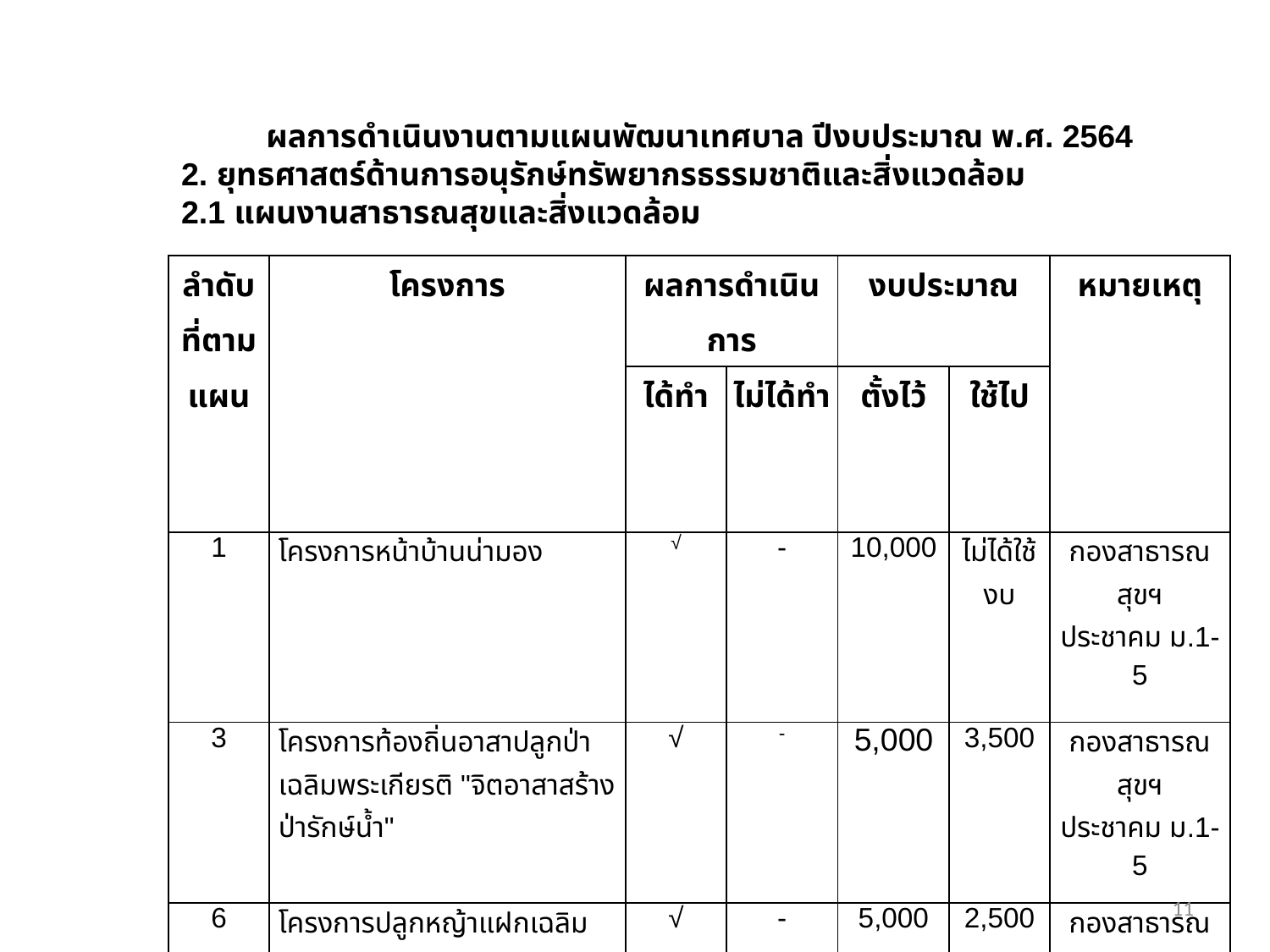

ผลการดำเนินงานตามแผนพัฒนาเทศบาล ปีงบประมาณ พ.ศ. 2564
2. ยุทธศาสตร์ด้านการอนุรักษ์ทรัพยากรธรรมชาติและสิ่งแวดล้อม
2.1 แผนงานสาธารณสุขและสิ่งแวดล้อม
| ลำดับที่ตามแผน | โครงการ | ผลการดำเนินการ |  | งบประมาณ |  | หมายเหตุ |
| --- | --- | --- | --- | --- | --- | --- |
|  |  | ได้ทำ | ไม่ได้ทำ | ตั้งไว้ | ใช้ไป |  |
| 1 | โครงการหน้าบ้านน่ามอง | √ | - | 10,000 | ไม่ได้ใช้งบ | กองสาธารณสุขฯ ประชาคม ม.1-5 |
| 3 | โครงการท้องถิ่นอาสาปลูกป่าเฉลิมพระเกียรติ "จิตอาสาสร้างป่ารักษ์น้ำ" | √ | - | 5,000 | 3,500 | กองสาธารณสุขฯ ประชาคม ม.1-5 |
| 6 | โครงการปลูกหญ้าแฝกเฉลิมพระเกียรติฯ | √ | - | 5,000 | 2,500 | กองสาธารณสุขฯ ประชาคม ม.1-5 |
11